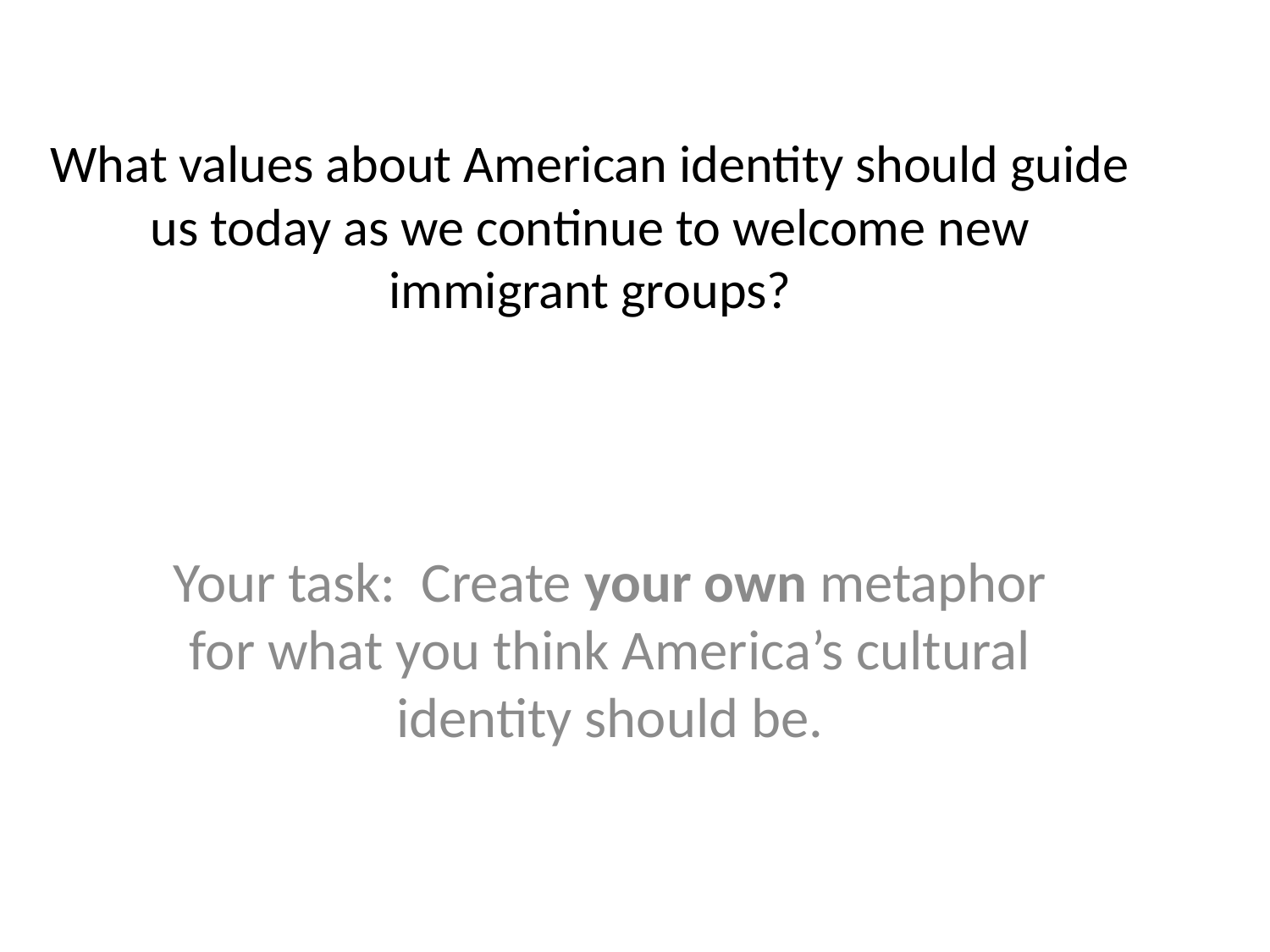

# What values about American identity should guide us today as we continue to welcome new immigrant groups?
Your task:  Create your own metaphor for what you think America’s cultural identity should be.